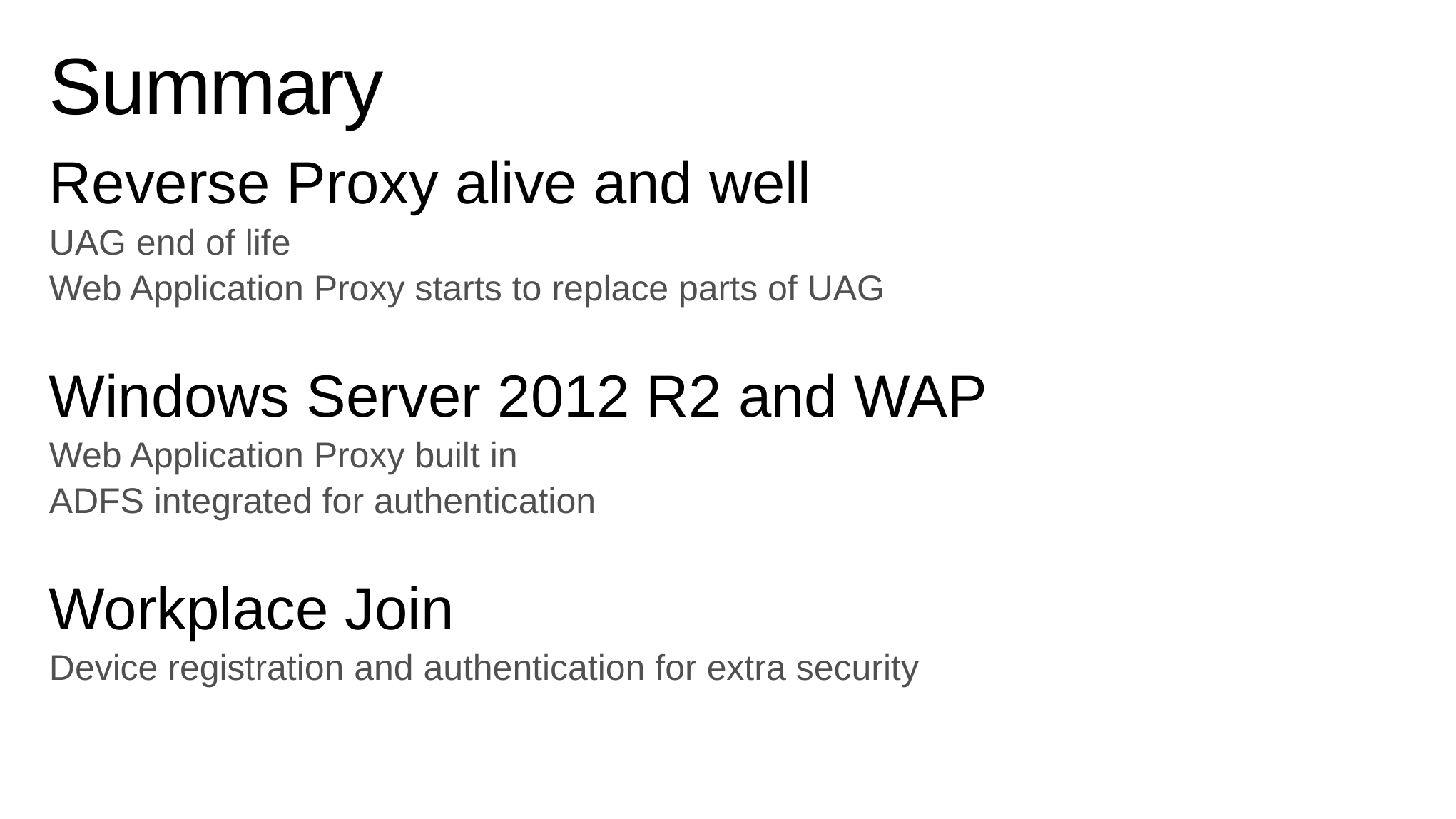

# Summary
Reverse Proxy alive and well
UAG end of life
Web Application Proxy starts to replace parts of UAG

Windows Server 2012 R2 and WAP
Web Application Proxy built in
ADFS integrated for authentication

Workplace Join
Device registration and authentication for extra security